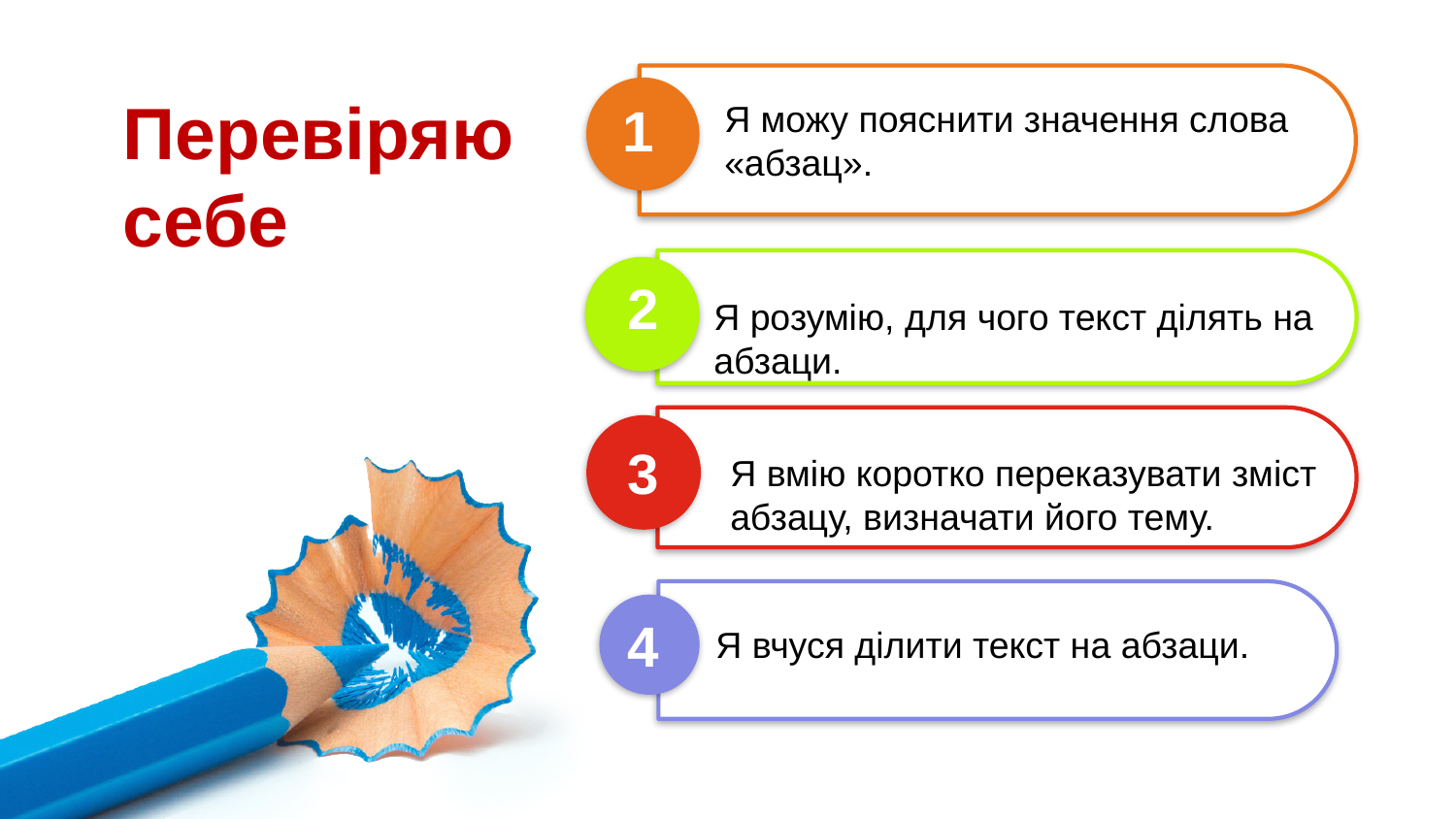

Перевіряю себе

1
Я можу пояснити значення слова «абзац».

2
Я розумію, для чого текст ділять на абзаци.

3
Я вмію коротко переказувати зміст абзацу, визначати його тему.

4
Я вчуся ділити текст на абзаци.